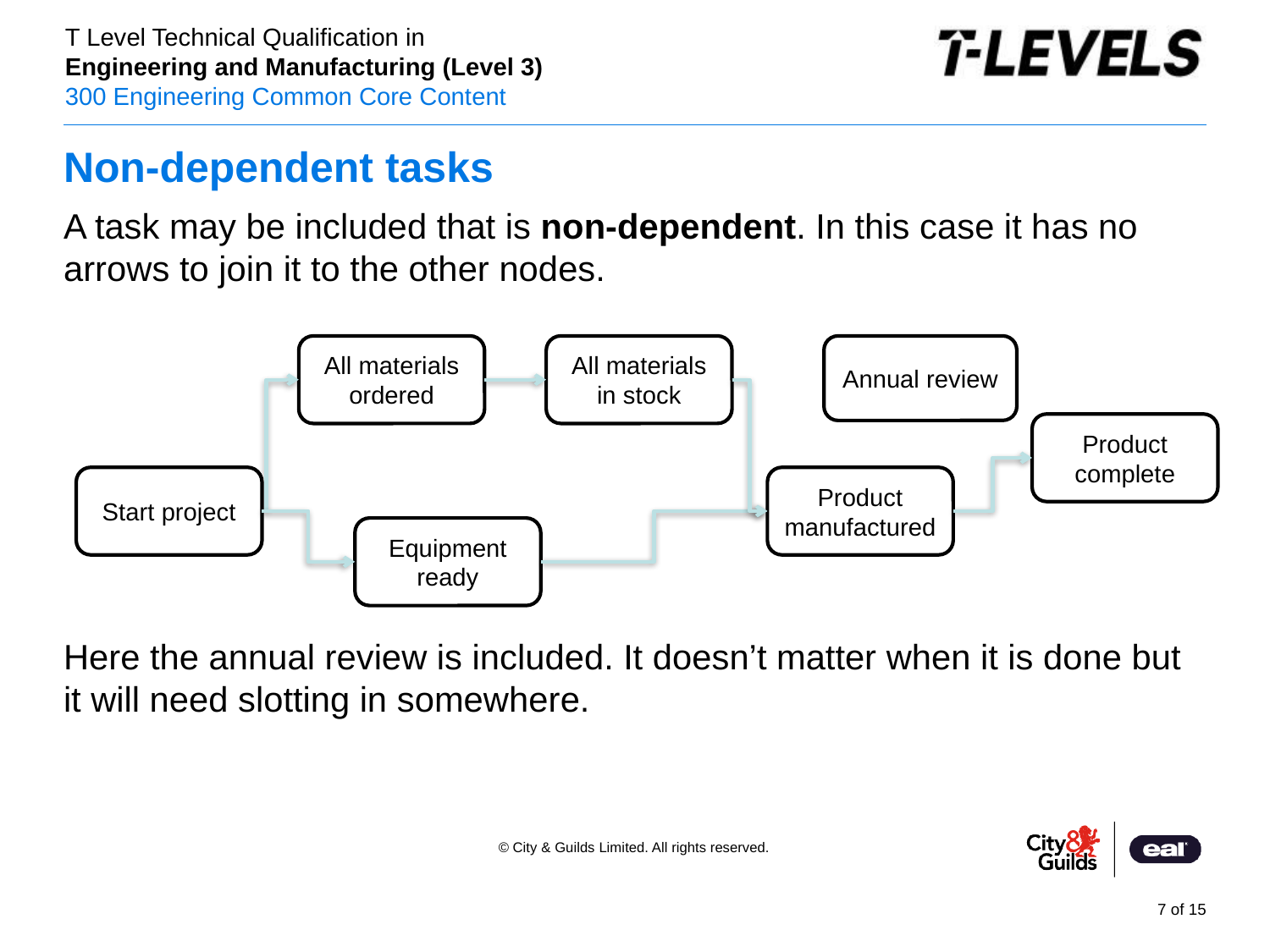

# Non-dependent tasks

A task may be included that is non-dependent. In this case it has no arrows to join it to the other nodes.

Here the annual review is included. It doesn’t matter when it is done but it will need slotting in somewhere.

All materials ordered
All materials in stock
Product complete
Start project
Product manufactured
Equipment ready
Annual review